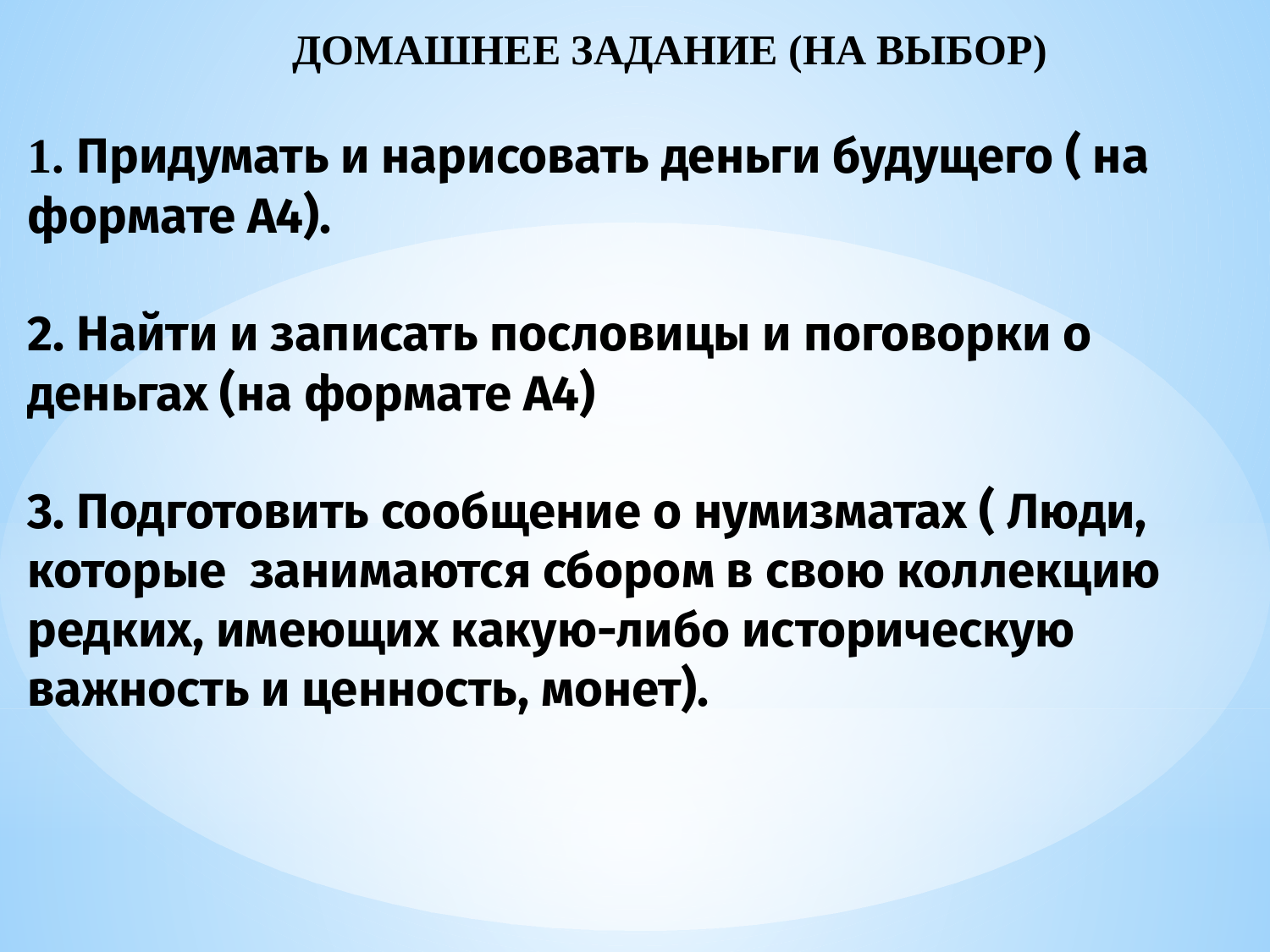

# ДОМАШНЕЕ ЗАДАНИЕ (НА ВЫБОР) 1. Придумать и нарисовать деньги будущего ( на формате А4). 2. Найти и записать пословицы и поговорки о деньгах (на формате А4) 3. Подготовить сообщение о нумизматах ( Люди, которые  занимаются сбором в свою коллекцию редких, имеющих какую-либо историческую важность и ценность, монет).